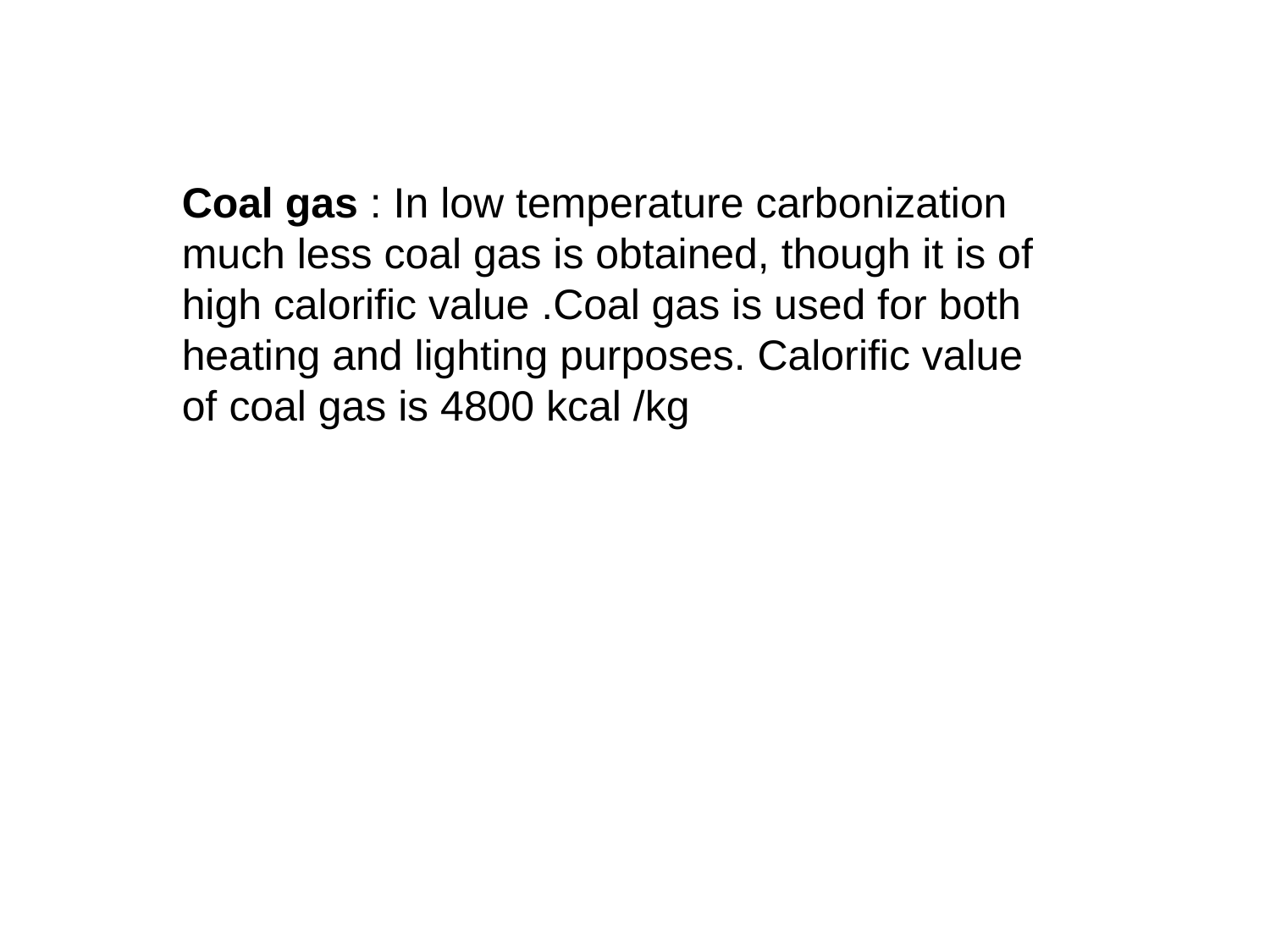

Coal gas : In low temperature carbonization much less coal gas is obtained, though it is of high calorific value .Coal gas is used for both heating and lighting purposes. Calorific value of coal gas is 4800 kcal /kg